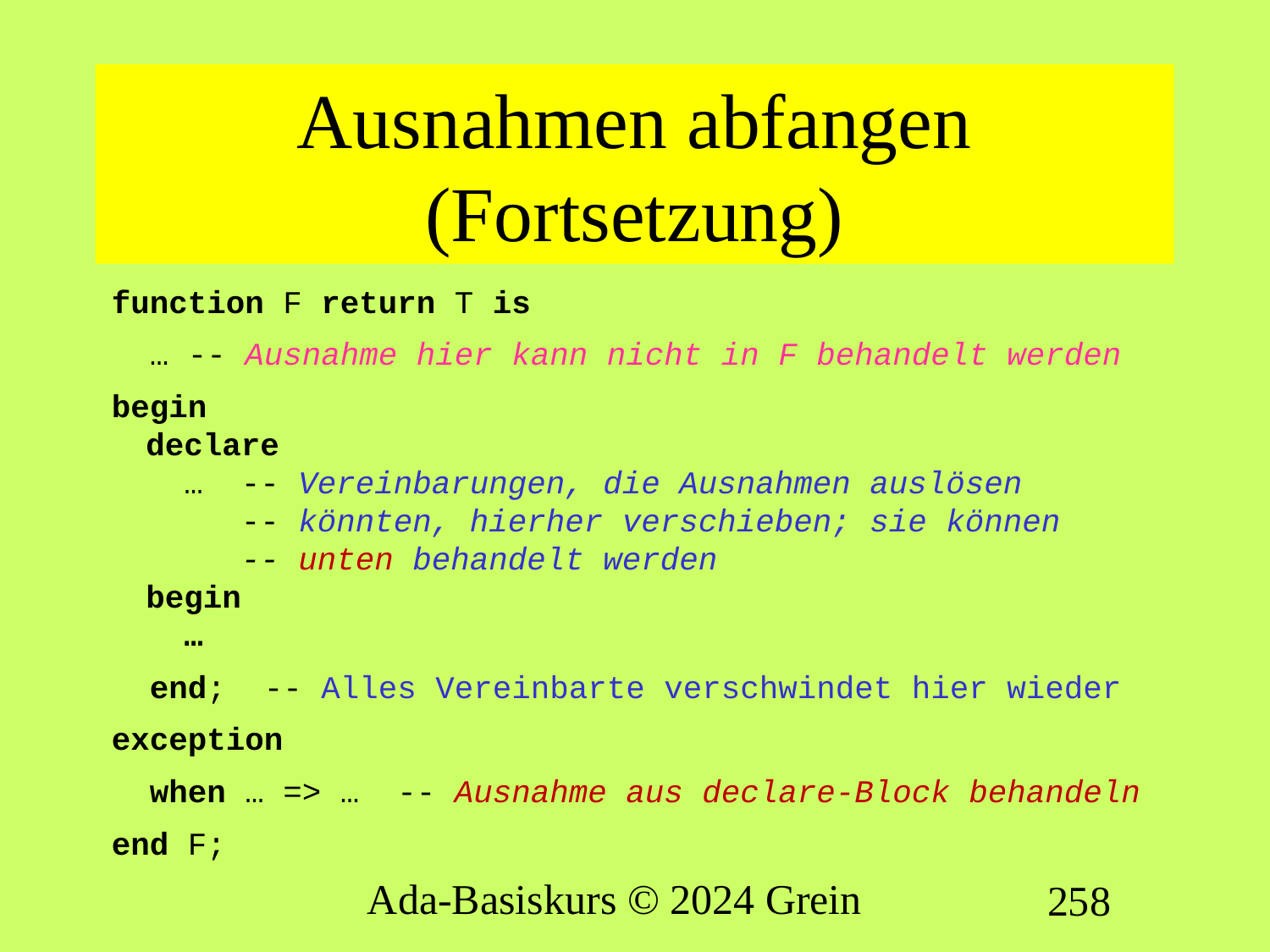

# Ausnahmen abfangen (Fortsetzung)
function F return T is
  … -- Ausnahme hier kann nicht in F behandelt werden
begin
  declare
    …  -- Vereinbarungen, die Ausnahmen auslösen
       -- könnten, hierher verschieben; sie können
       -- unten behandelt werden
  begin
    …
  end;  -- Alles Vereinbarte verschwindet hier wieder
exception
  when … => …  -- Ausnahme aus declare-Block behandeln
end F;
Ada-Basiskurs © 2024 Grein
258